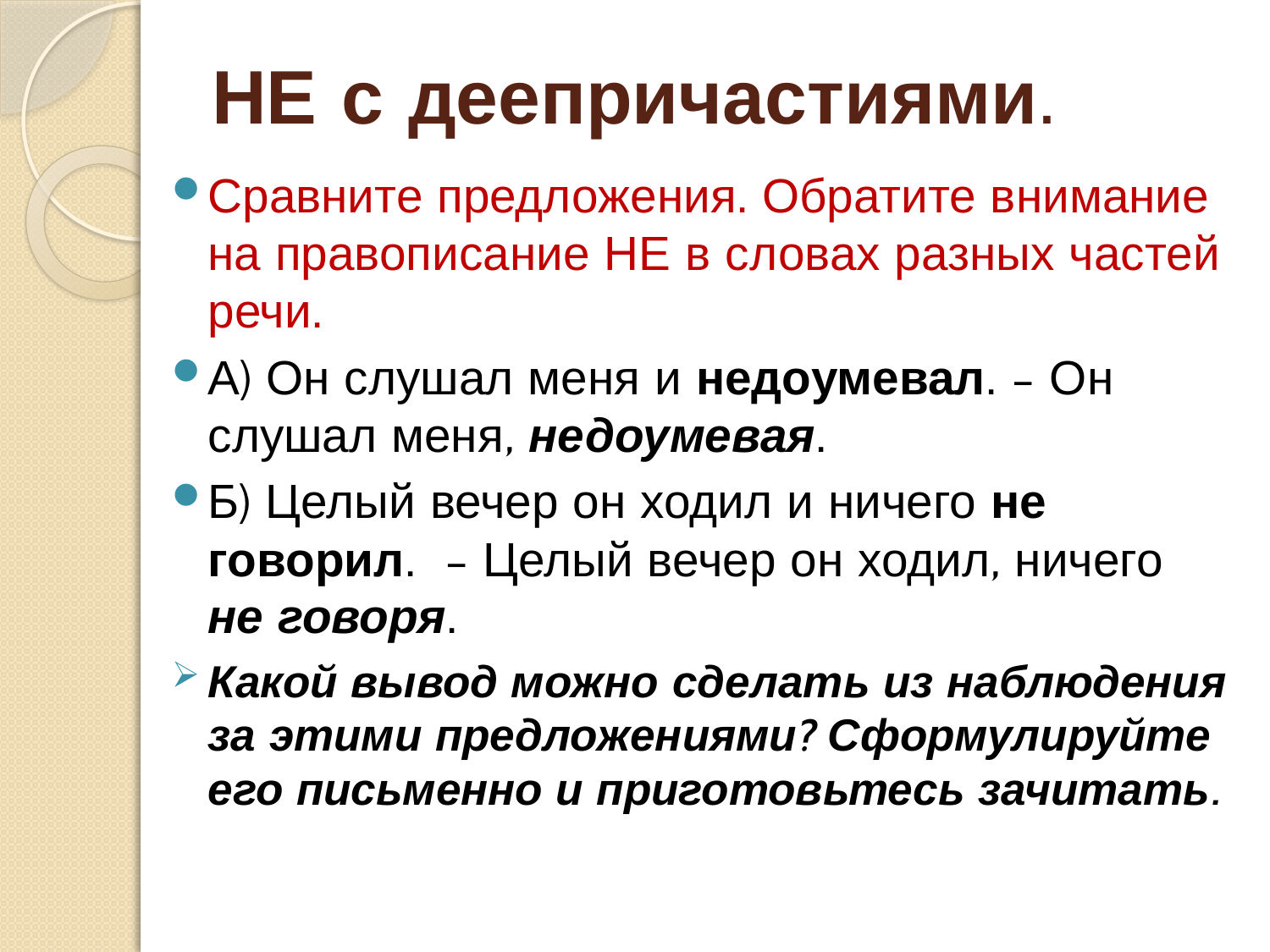

# НЕ с деепричастиями.
Сравните предложения. Обратите внимание на правописание НЕ в словах разных частей речи.
А) Он слушал меня и недоумевал. – Он слушал меня, недоумевая.
Б) Целый вечер он ходил и ничего не говорил.  – Целый вечер он ходил, ничего не говоря.
Какой вывод можно сделать из наблюдения за этими предложениями? Сформулируйте его письменно и приготовьтесь зачитать.